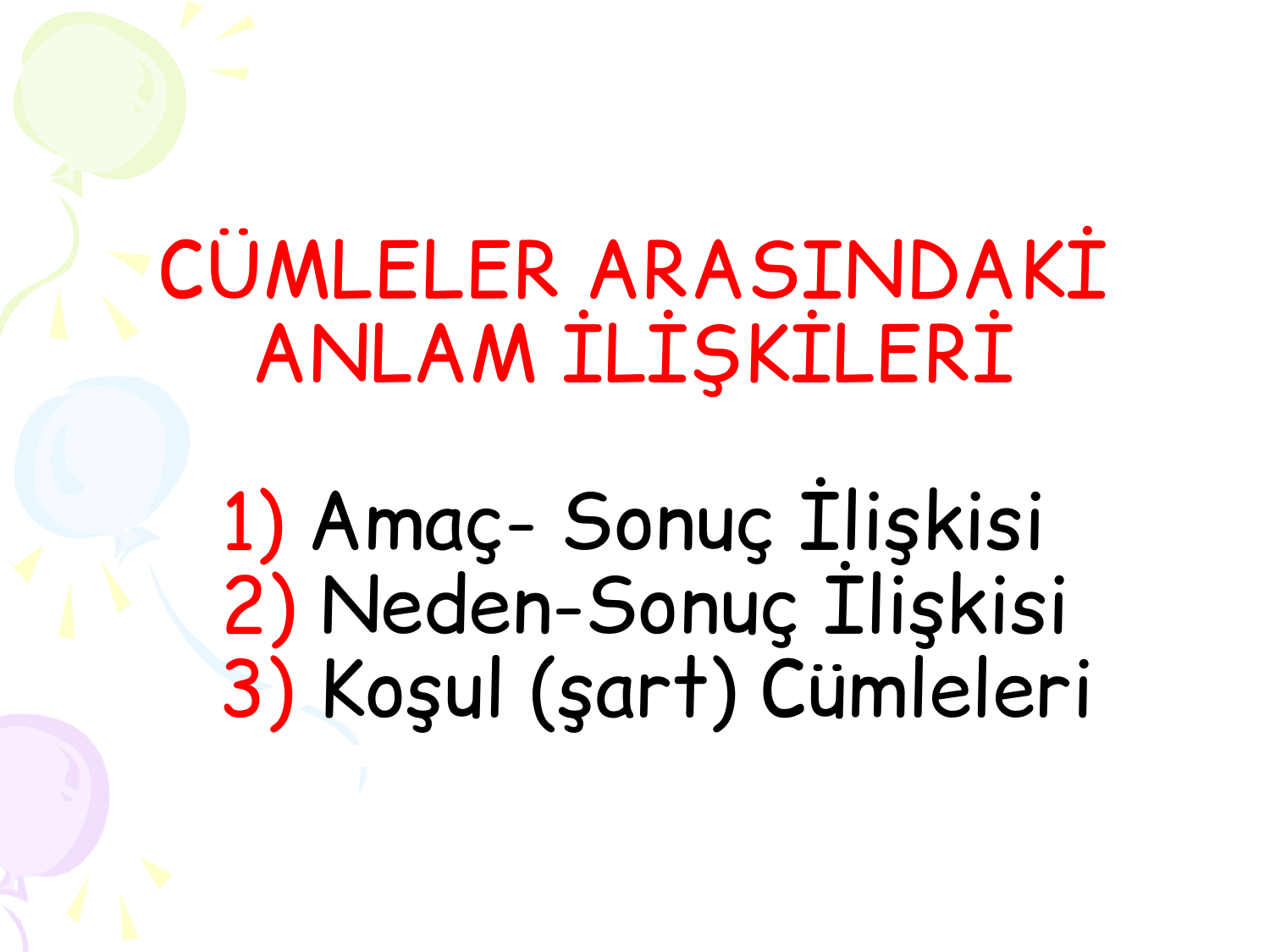

# CÜMLELER ARASINDAKİ ANLAM İLİŞKİLERİ 1) Amaç- Sonuç İlişkisi 2) Neden-Sonuç İlişkisi 3) Koşul (şart) Cümleleri